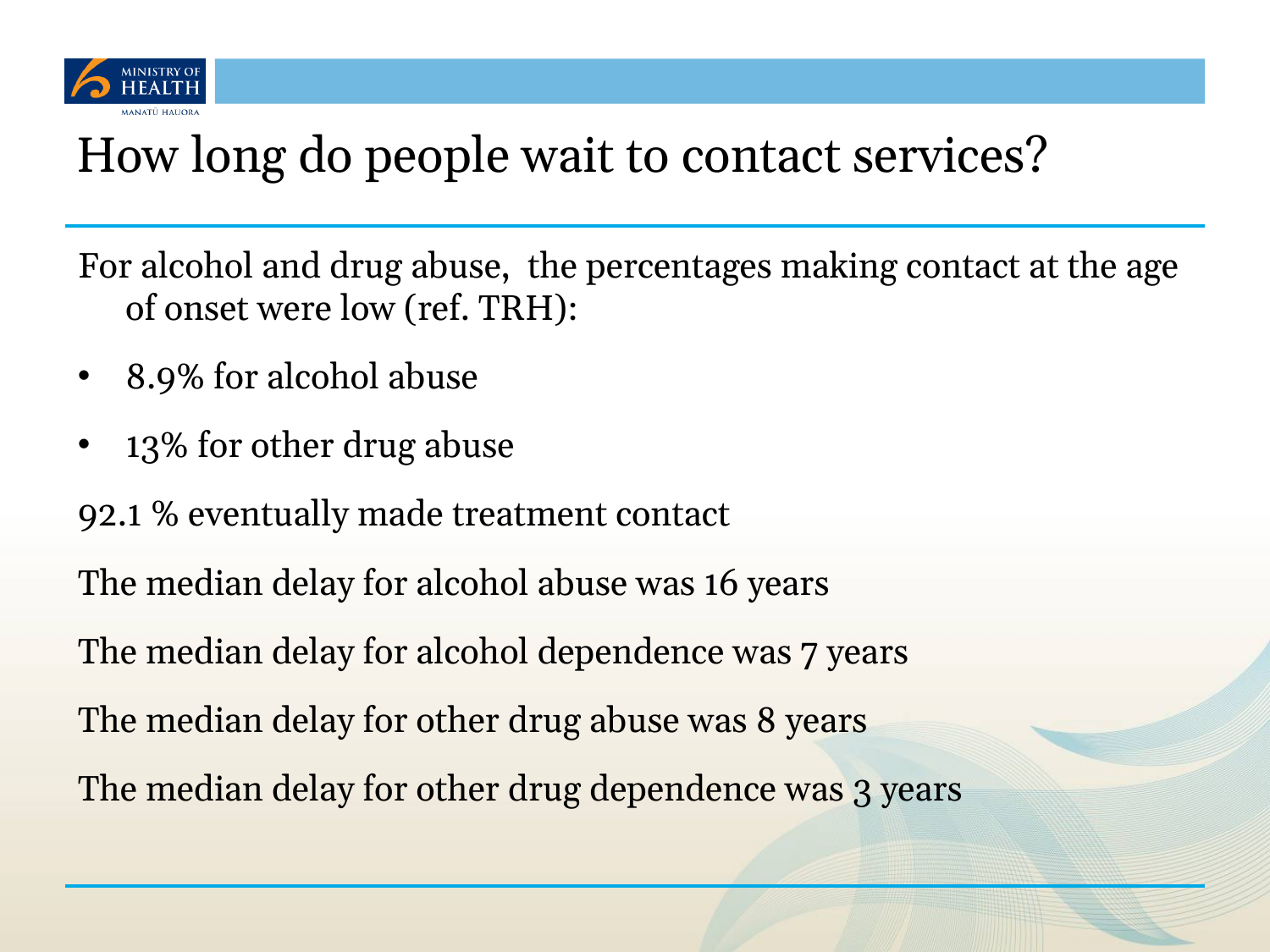

# How long do people wait to contact services?
For alcohol and drug abuse,  the percentages making contact at the age of onset were low (ref. TRH):
8.9% for alcohol abuse
13% for other drug abuse
92.1 % eventually made treatment contact
The median delay for alcohol abuse was 16 years
The median delay for alcohol dependence was 7 years
The median delay for other drug abuse was 8 years
The median delay for other drug dependence was 3 years